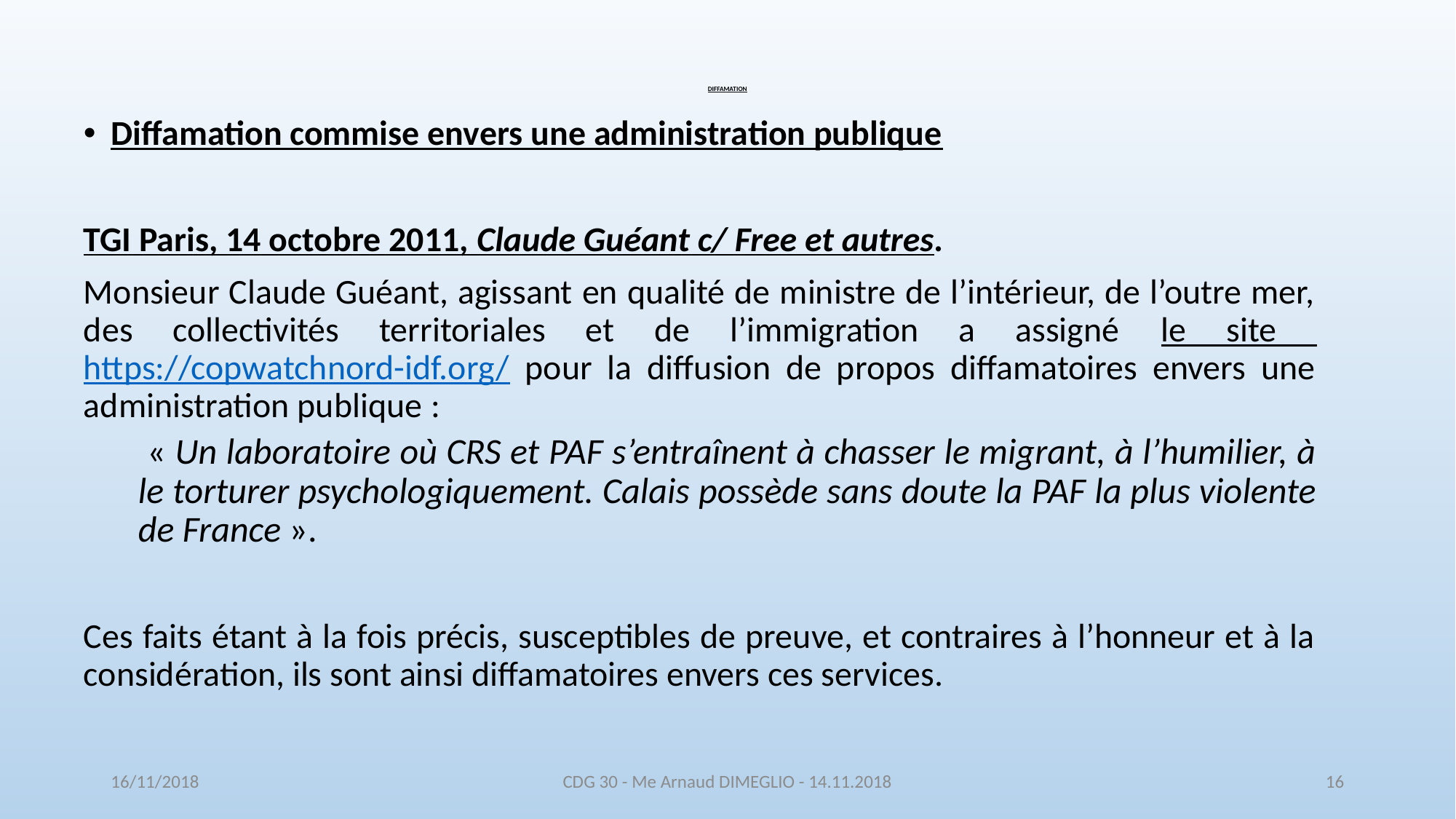

Diffamation commise envers une administration publique

TGI Paris, 14 octobre 2011, Claude Guéant c/ Free et autres.
Monsieur Claude Guéant, agissant en qualité de ministre de l’intérieur, de l’outre mer, des collectivités territoriales et de l’immigration a assigné le site  https://copwatchnord-idf.org/ pour la diffusion de propos diffamatoires envers une administration publique :
 « Un laboratoire où CRS et PAF s’entraînent à chasser le migrant, à l’humilier, à le torturer psychologiquement. Calais possède sans doute la PAF la plus violente de France ».

Ces faits étant à la fois précis, susceptibles de preuve, et contraires à l’honneur et à la considération, ils sont ainsi diffamatoires envers ces services.

# DIFFAMATION
16/11/2018
CDG 30 - Me Arnaud DIMEGLIO - 14.11.2018
16